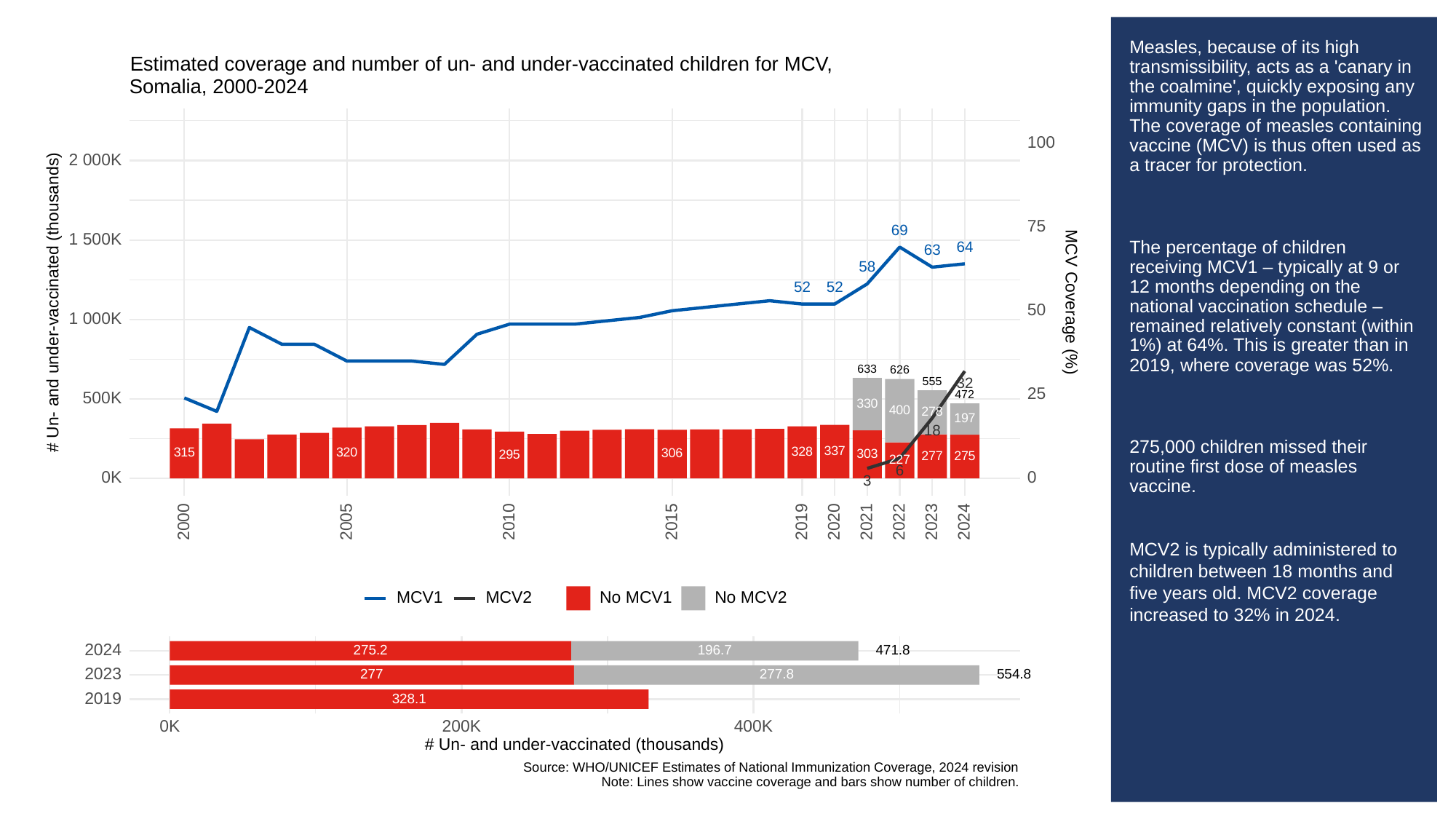

# Measles, because of its high transmissibility, acts as a 'canary in the coalmine', quickly exposing any immunity gaps in the population. The coverage of measles containing vaccine (MCV) is thus often used as a tracer for protection.

The percentage of children receiving MCV1 – typically at 9 or 12 months depending on the national vaccination schedule – remained relatively constant (within 1%) at 64%. This is greater than in 2019, where coverage was 52%.

275,000 children missed their routine first dose of measles vaccine.

MCV2 is typically administered to children between 18 months and five years old. MCV2 coverage increased to 32% in 2024.

Estimated coverage and number of un- and under-vaccinated children for MCV,
Somalia, 2000-2024

100
2 000K

75
69
1 500K

64
63

58

52
52
# Un- and under-vaccinated (thousands)
MCV Coverage (%)
50
1 000K

633
626

555

32

25

472
500K

330

400
278
197

18

337
328
320
315
306
303
295
275
277
227
6
0K
0
3

2023
2000
2005
2010
2015
2019
2020
2021
2022
2024

MCV1
MCV2
No MCV1
No MCV2

2024
275.2
196.7
471.8

2023
277.8
554.8
277

2019
328.1

0K
200K
400K
# Un- and under-vaccinated (thousands)
Source: WHO/UNICEF Estimates of National Immunization Coverage, 2024 revision
Note: Lines show vaccine coverage and bars show number of children.